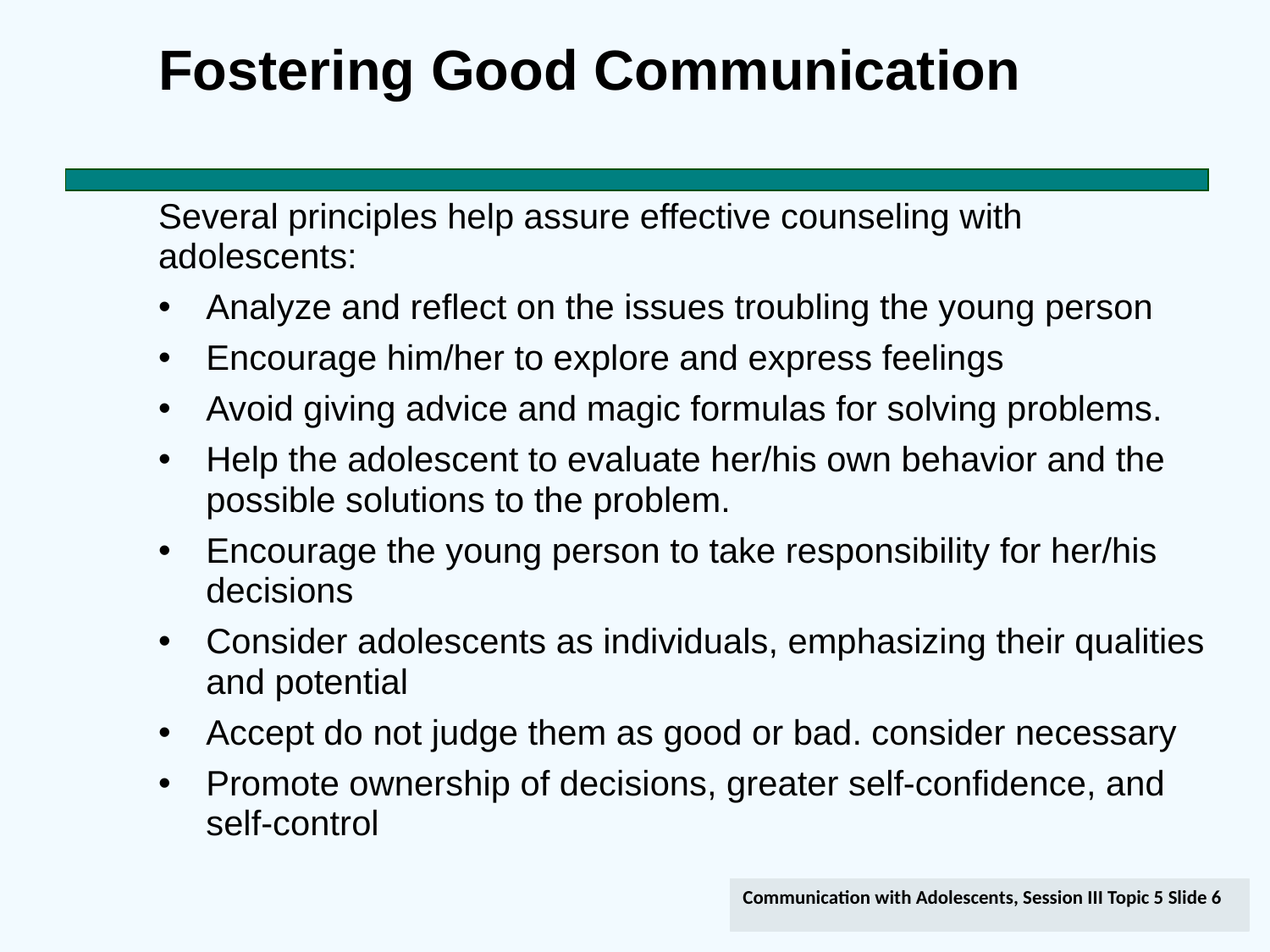

# Fostering Good Communication
Several principles help assure effective counseling with adolescents:
Analyze and reflect on the issues troubling the young person
Encourage him/her to explore and express feelings
Avoid giving advice and magic formulas for solving problems.
Help the adolescent to evaluate her/his own behavior and the possible solutions to the problem.
Encourage the young person to take responsibility for her/his decisions
Consider adolescents as individuals, emphasizing their qualities and potential
Accept do not judge them as good or bad. consider necessary
Promote ownership of decisions, greater self-confidence, and self-control

Communication with Adolescents, Session III Topic 5 Slide 6
6